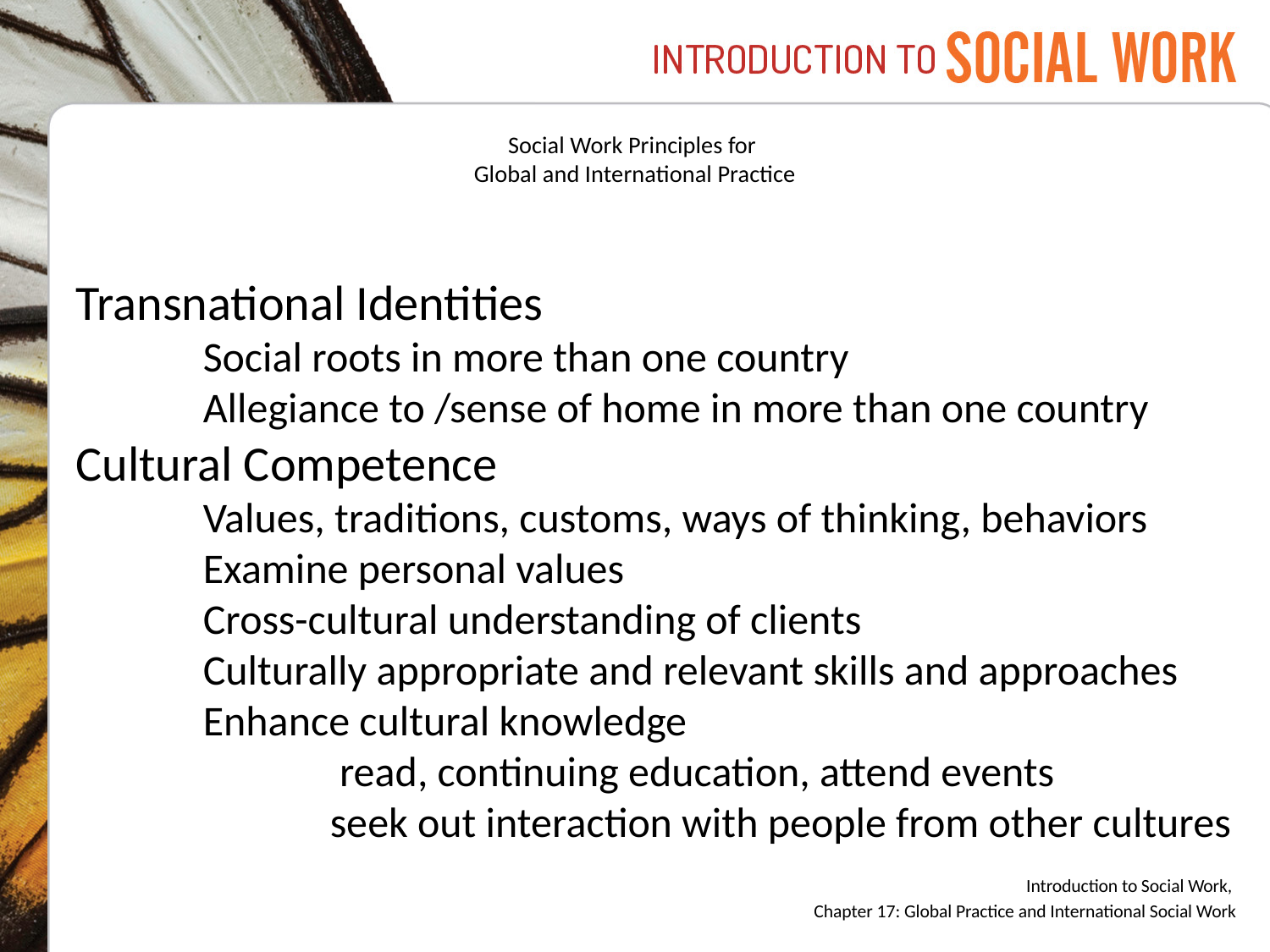

# Social Work Principles for Global and International Practice

Transnational Identities
	Social roots in more than one country
	Allegiance to /sense of home in more than one country
Cultural Competence
	Values, traditions, customs, ways of thinking, behaviors
	Examine personal values
	Cross-cultural understanding of clients
	Culturally appropriate and relevant skills and approaches
	Enhance cultural knowledge
		 read, continuing education, attend events
		seek out interaction with people from other cultures
Introduction to Social Work,
Chapter 17: Global Practice and International Social Work